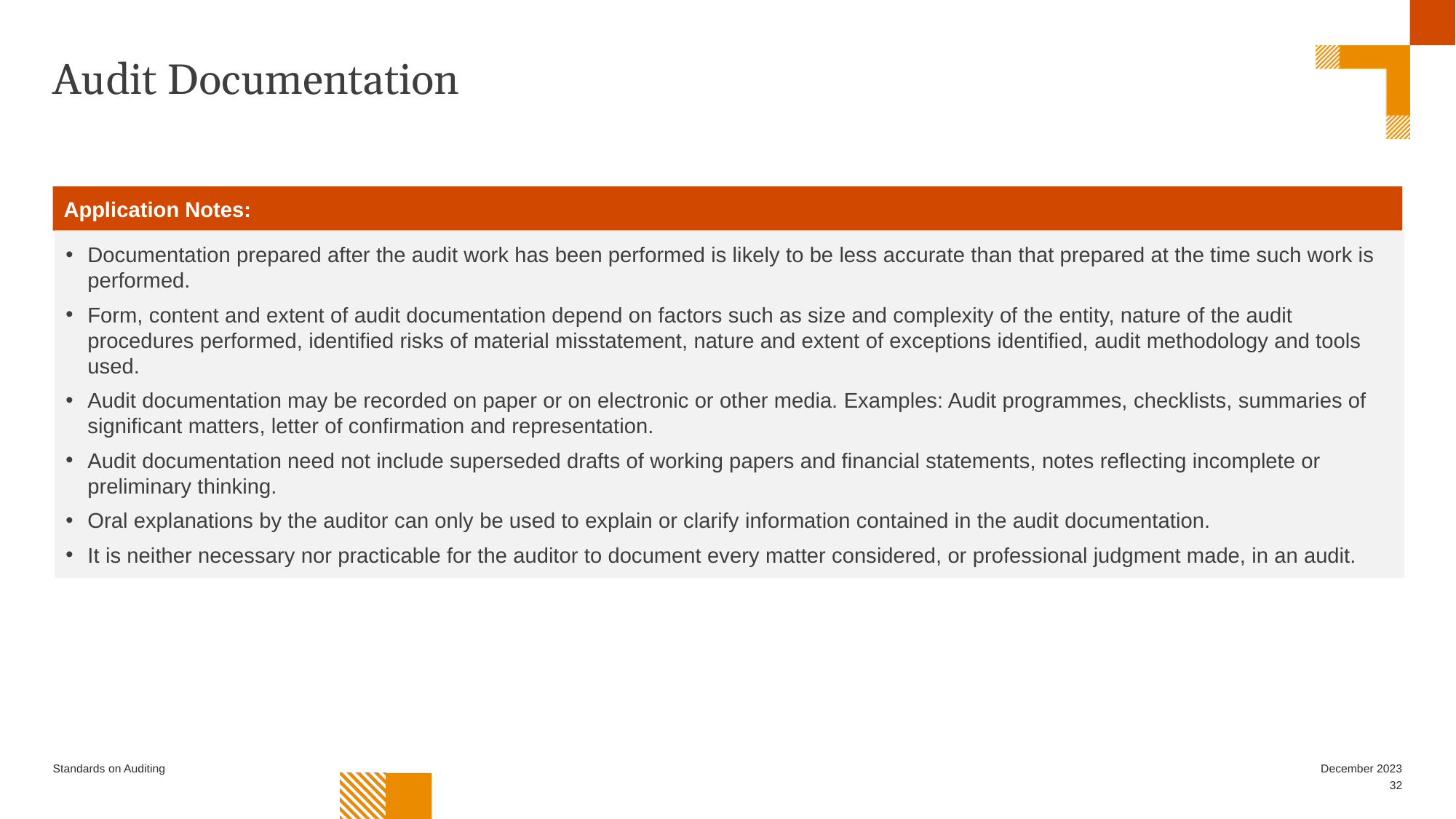

# Audit Documentation
Application Notes:
Documentation prepared after the audit work has been performed is likely to be less accurate than that prepared at the time such work is performed.
Form, content and extent of audit documentation depend on factors such as size and complexity of the entity, nature of the audit procedures performed, identified risks of material misstatement, nature and extent of exceptions identified, audit methodology and tools used.
Audit documentation may be recorded on paper or on electronic or other media. Examples: Audit programmes, checklists, summaries of significant matters, letter of confirmation and representation.
Audit documentation need not include superseded drafts of working papers and financial statements, notes reflecting incomplete or preliminary thinking.
Oral explanations by the auditor can only be used to explain or clarify information contained in the audit documentation.
It is neither necessary nor practicable for the auditor to document every matter considered, or professional judgment made, in an audit.
Standards on Auditing
December 2023
32